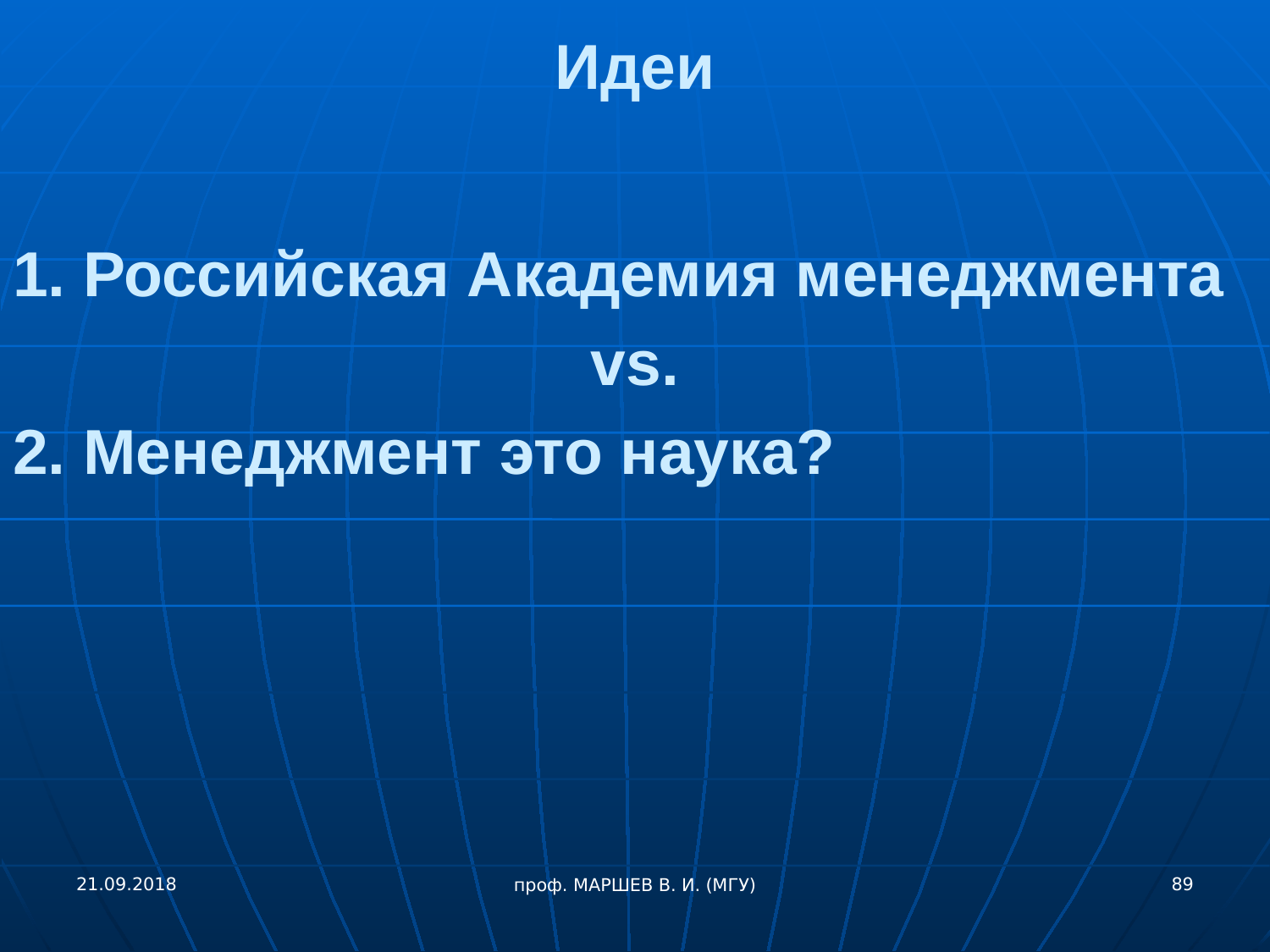

# Идеи

1. Российская Академия менеджмента
vs.
2. Менеджмент это наука?
21.09.2018
89
проф. МАРШЕВ В. И. (МГУ)